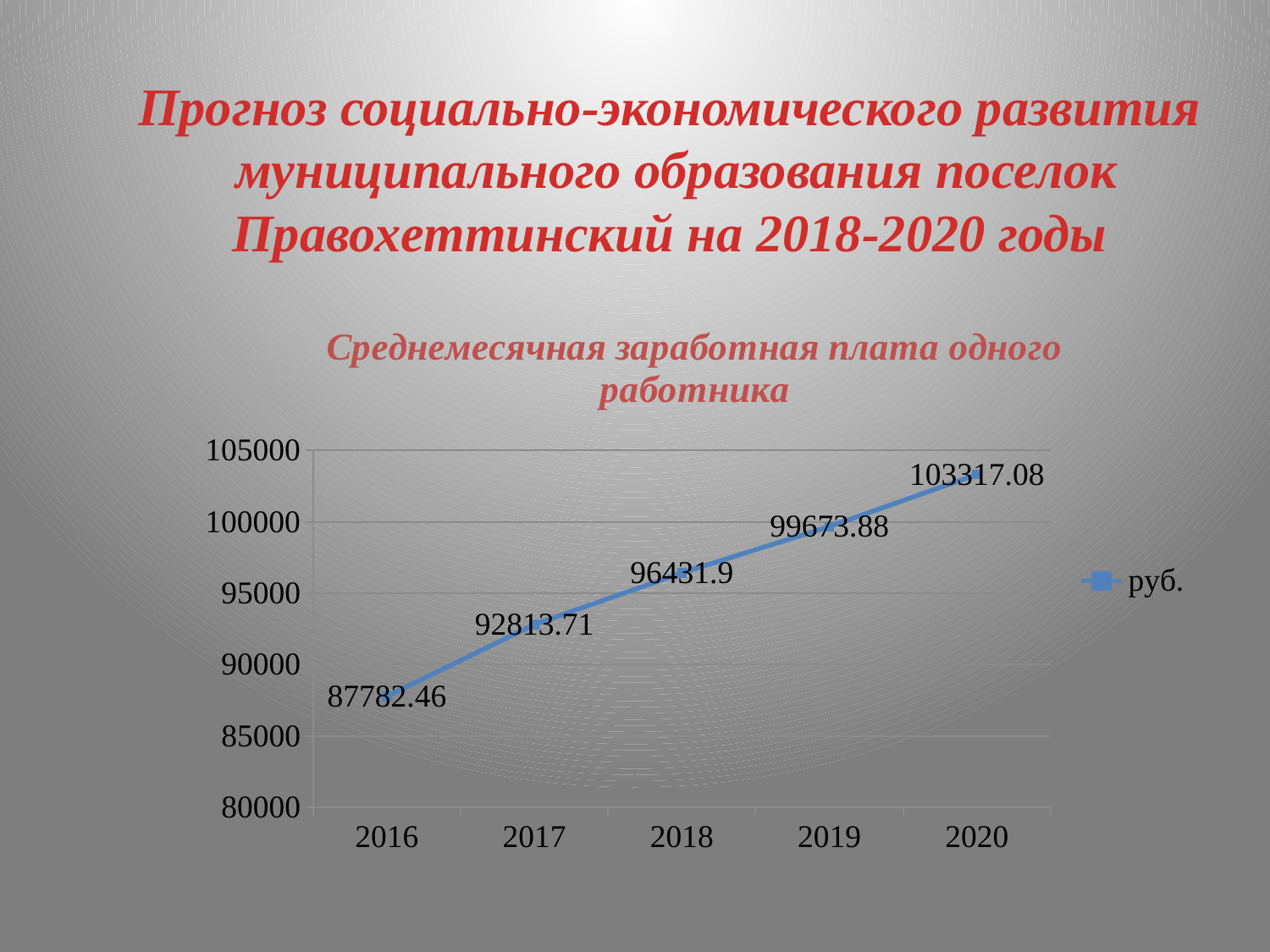

Прогноз социально-экономического развития  муниципального образования поселок Правохеттинский на 2018-2020 годы

### Chart: Среднемесячная заработная плата одного работника

| Category | руб. |
|---|---|
| 2016 | 87782.45999999999 |
| 2017 | 92813.70999999999 |
| 2018 | 96431.9 |
| 2019 | 99673.88 |
| 2020 | 103317.08 |